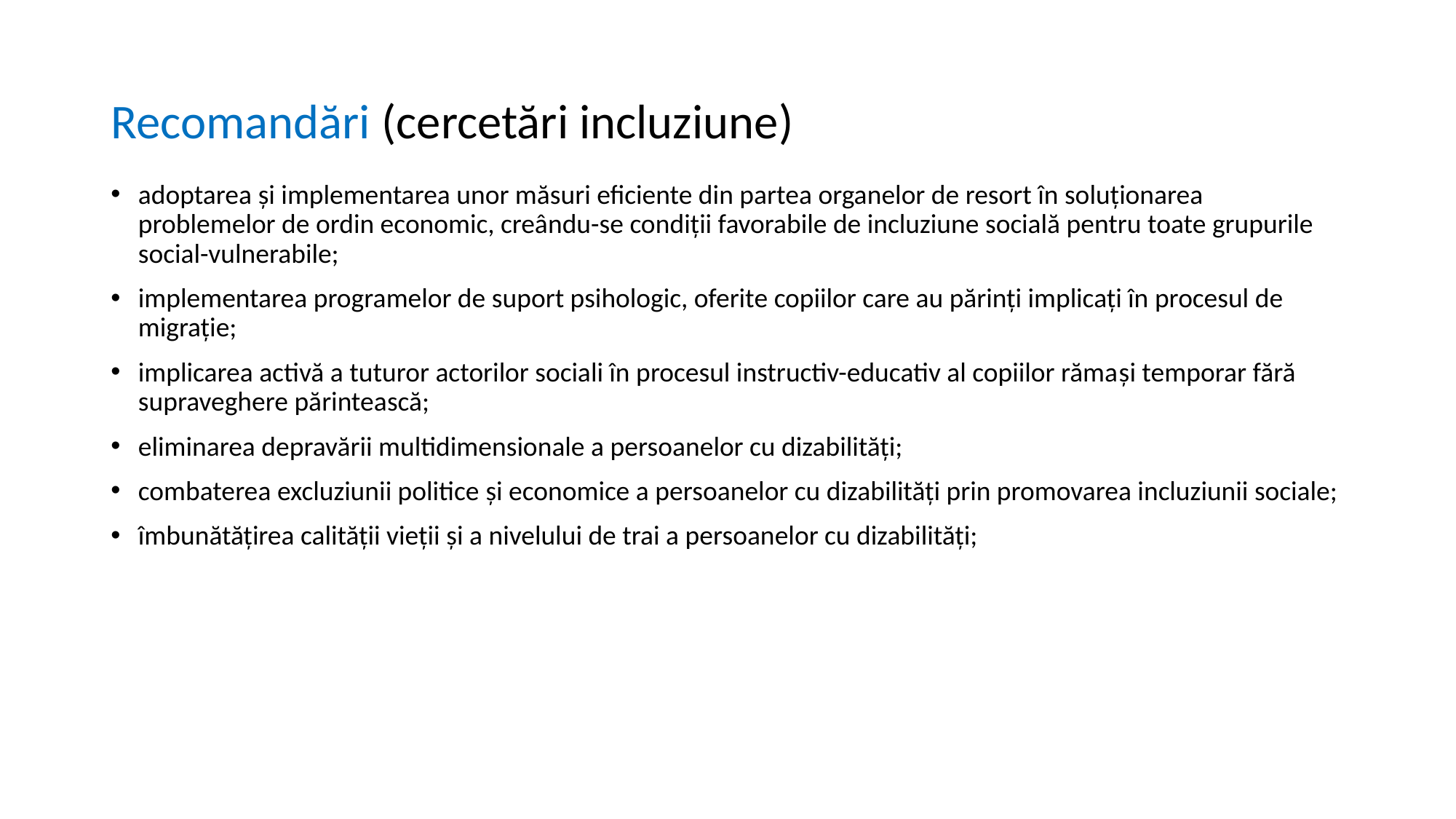

# Recomandări (cercetări incluziune)
adoptarea și implementarea unor măsuri eficiente din partea organelor de resort în soluționarea problemelor de ordin economic, creându-se condiții favorabile de incluziune socială pentru toate grupurile social-vulnerabile;
implementarea programelor de suport psihologic, oferite copiilor care au părinți implicați în procesul de migrație;
implicarea activă a tuturor actorilor sociali în procesul instructiv-educativ al copiilor rămași temporar fără supraveghere părintească;
eliminarea depravării multidimensionale a persoanelor cu dizabilități;
combaterea excluziunii politice și economice a persoanelor cu dizabilități prin promovarea incluziunii sociale;
îmbunătățirea calității vieții și a nivelului de trai a persoanelor cu dizabilități;